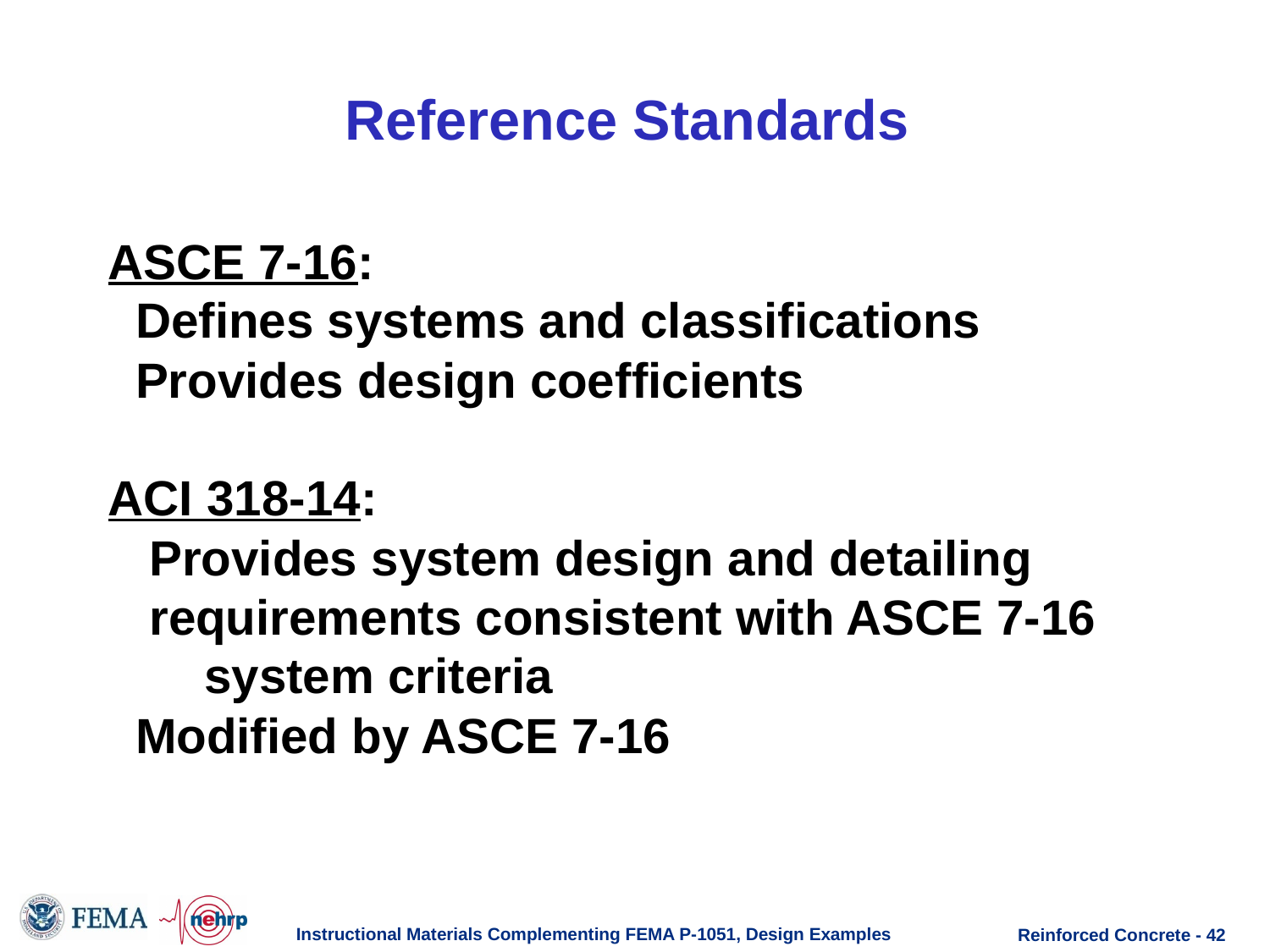

# Reference Standards
ASCE 7-16:
  Defines systems and classifications
  Provides design coefficients
ACI 318-14:
   Provides system design and detailing
   requirements consistent with ASCE 7-16
       system criteria
  Modified by ASCE 7-16
Instructional Materials Complementing FEMA P-1051, Design Examples